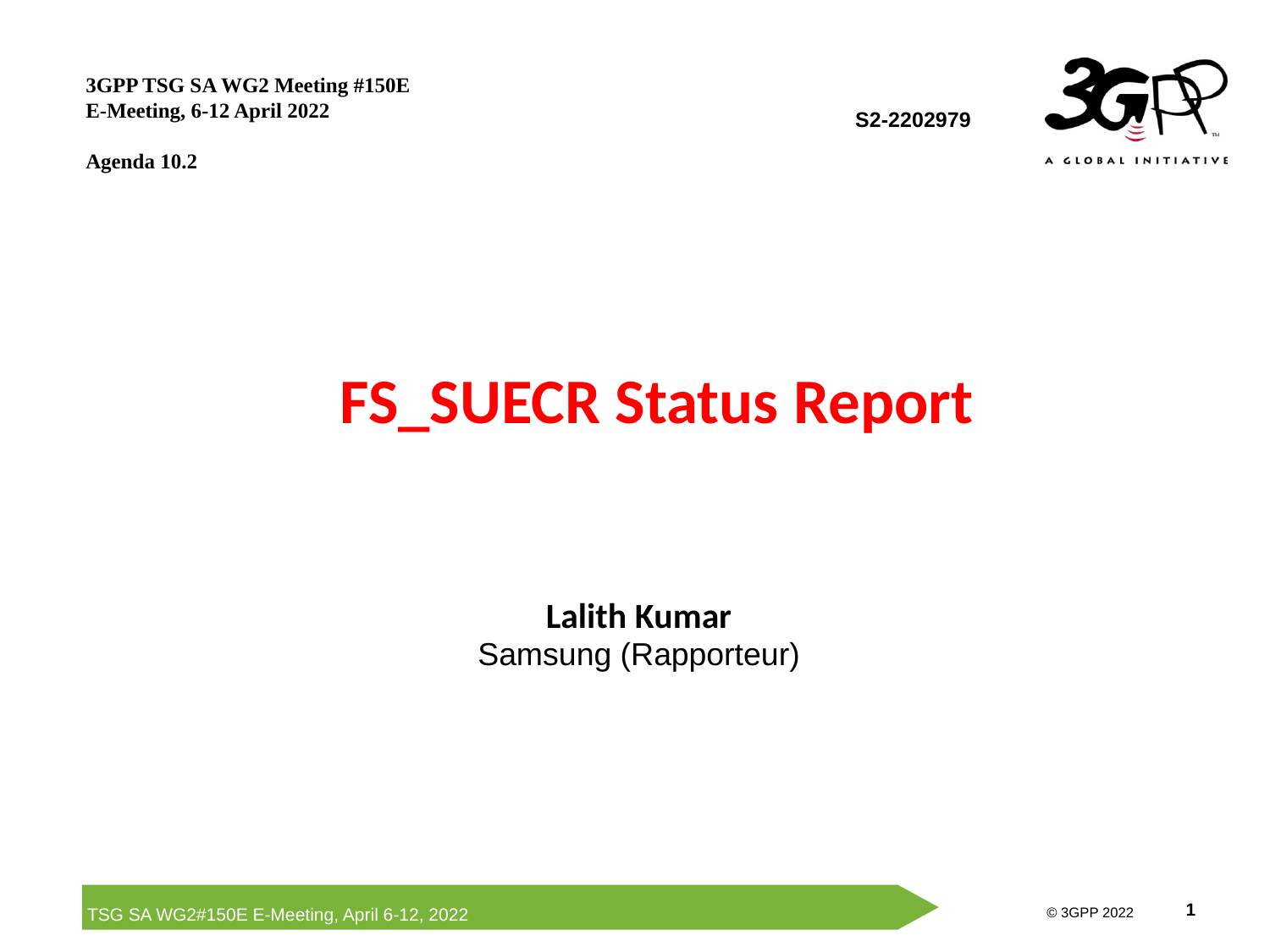

3GPP TSG SA WG2 Meeting #150E
E-Meeting, 6-12 April 2022

Agenda 10.2

S2-2202979
   FS_SUECR Status Report
Lalith Kumar
Samsung (Rapporteur)